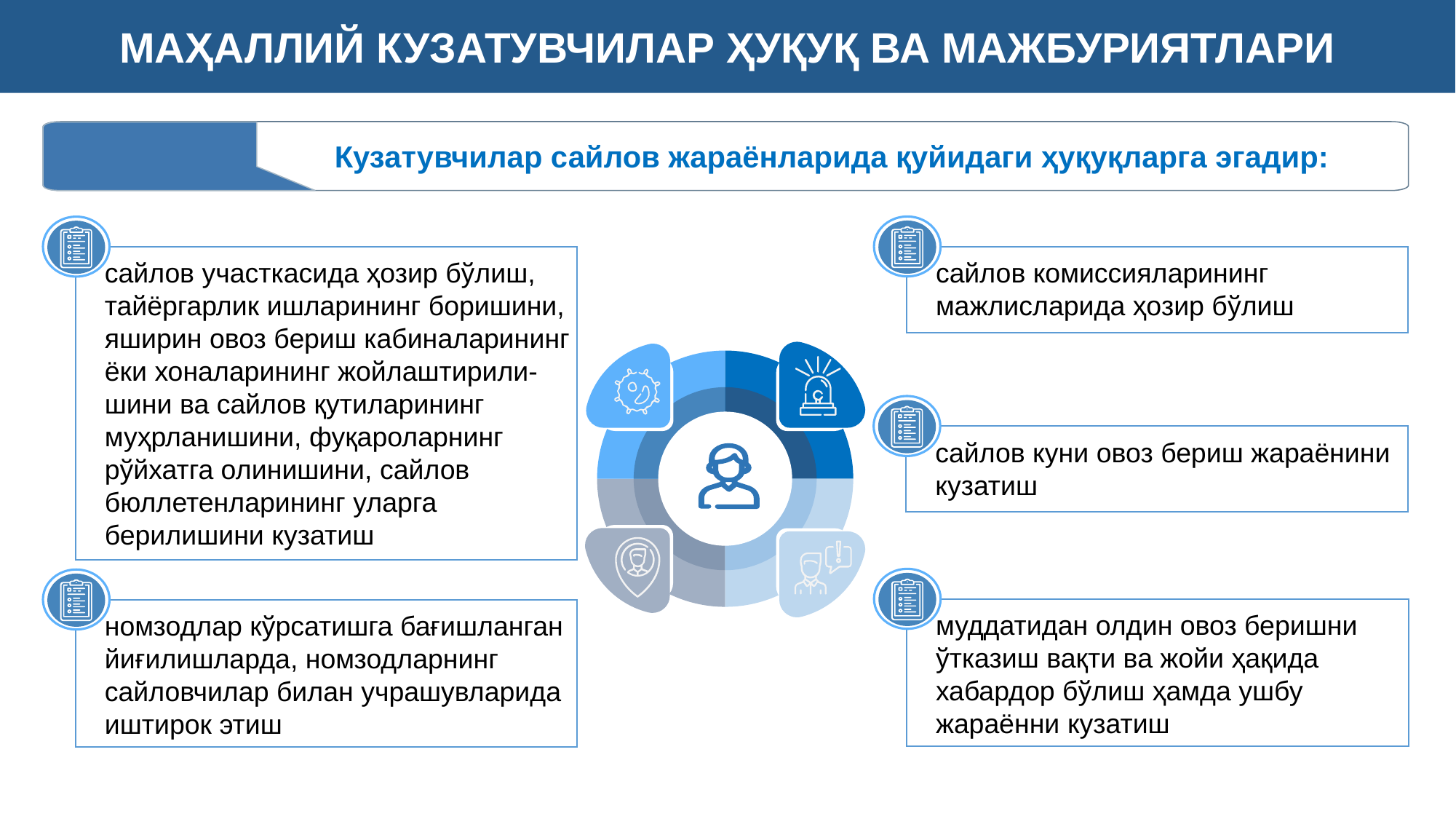

МАҲАЛЛИЙ КУЗАТУВЧИЛАР ҲУҚУҚ ВА МАЖБУРИЯТЛАРИ

Кузатувчилар сайлов жараёнларида қуйидаги ҳуқуқларга эгадир:

сайлов комиссияларининг мажлисларида ҳозир бўлиш
сайлов участкасида ҳозир бўлиш, тайёргарлик ишларининг боришини, яширин овоз бериш кабиналарининг ёки хоналарининг жойлаштирили-шини ва сайлов қутиларининг муҳрланишини, фуқароларнинг рўйхатга олинишини, сайлов бюллетенларининг уларга берилишини кузатиш

сайлов куни овоз бериш жараёнини кузатиш

муддатидан олдин овоз беришни ўтказиш вақти ва жойи ҳақида хабардор бўлиш ҳамда ушбу жараённи кузатиш
номзодлар кўрсатишга бағишланган йиғилишларда, номзодларнинг сайловчилар билан учрашувларида иштирок этиш